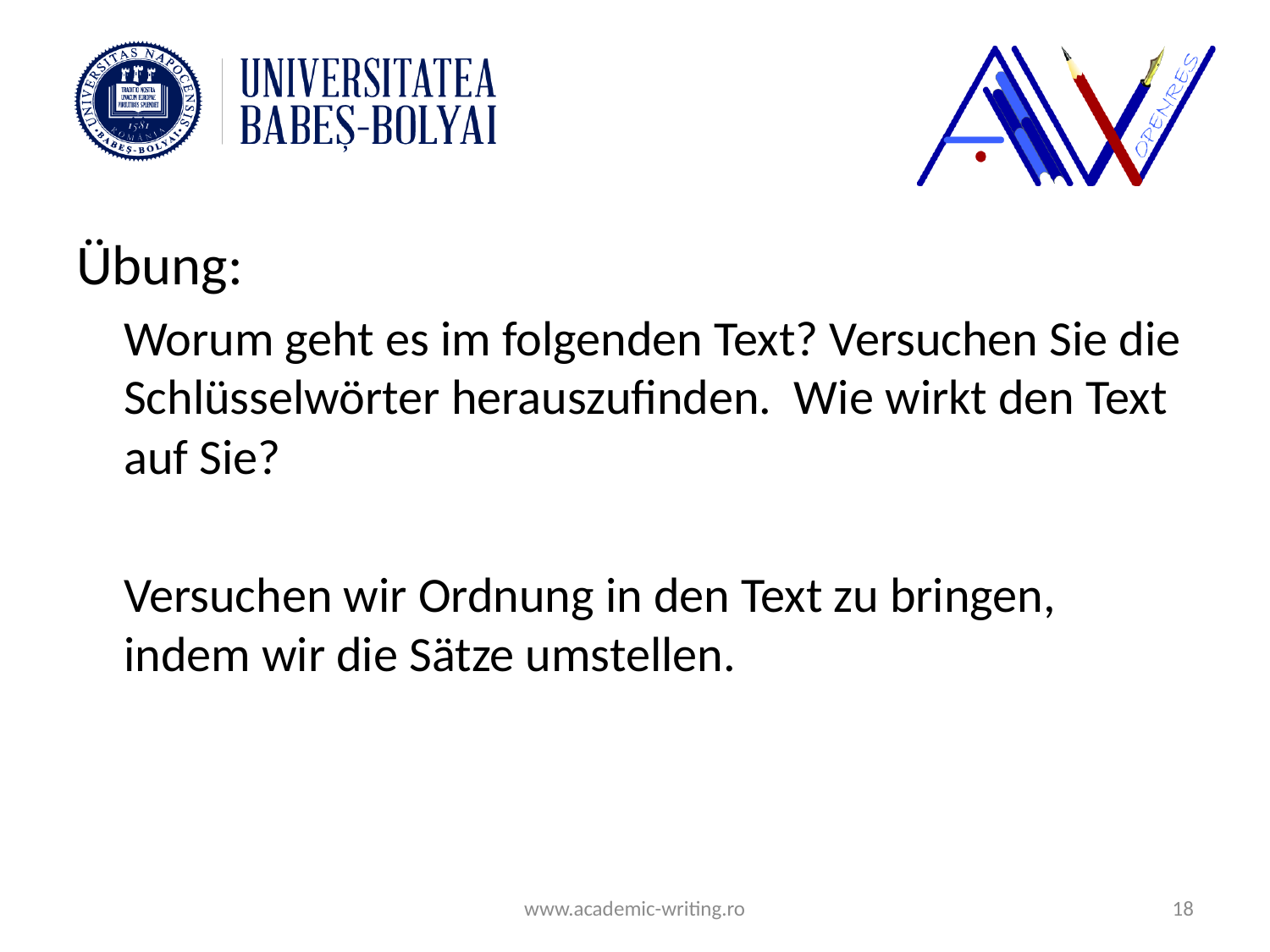

#
Übung:
	Worum geht es im folgenden Text? Versuchen Sie die Schlüsselwörter herauszufinden.  Wie wirkt den Text auf Sie?

	Versuchen wir Ordnung in den Text zu bringen, indem wir die Sätze umstellen.
www.academic-writing.ro
18